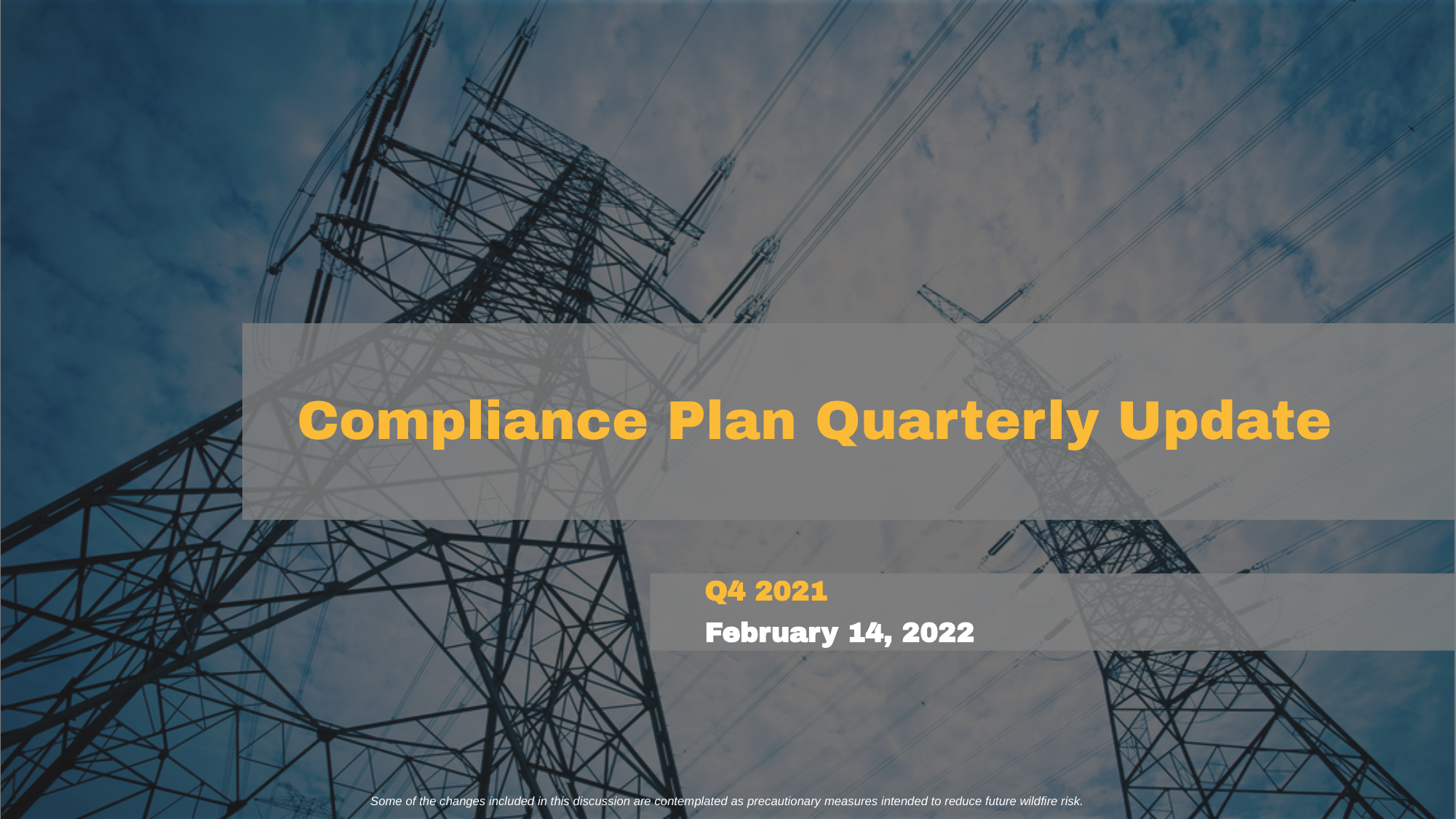

Compliance Plan Quarterly Update
Q4 2021
February 14, 2022